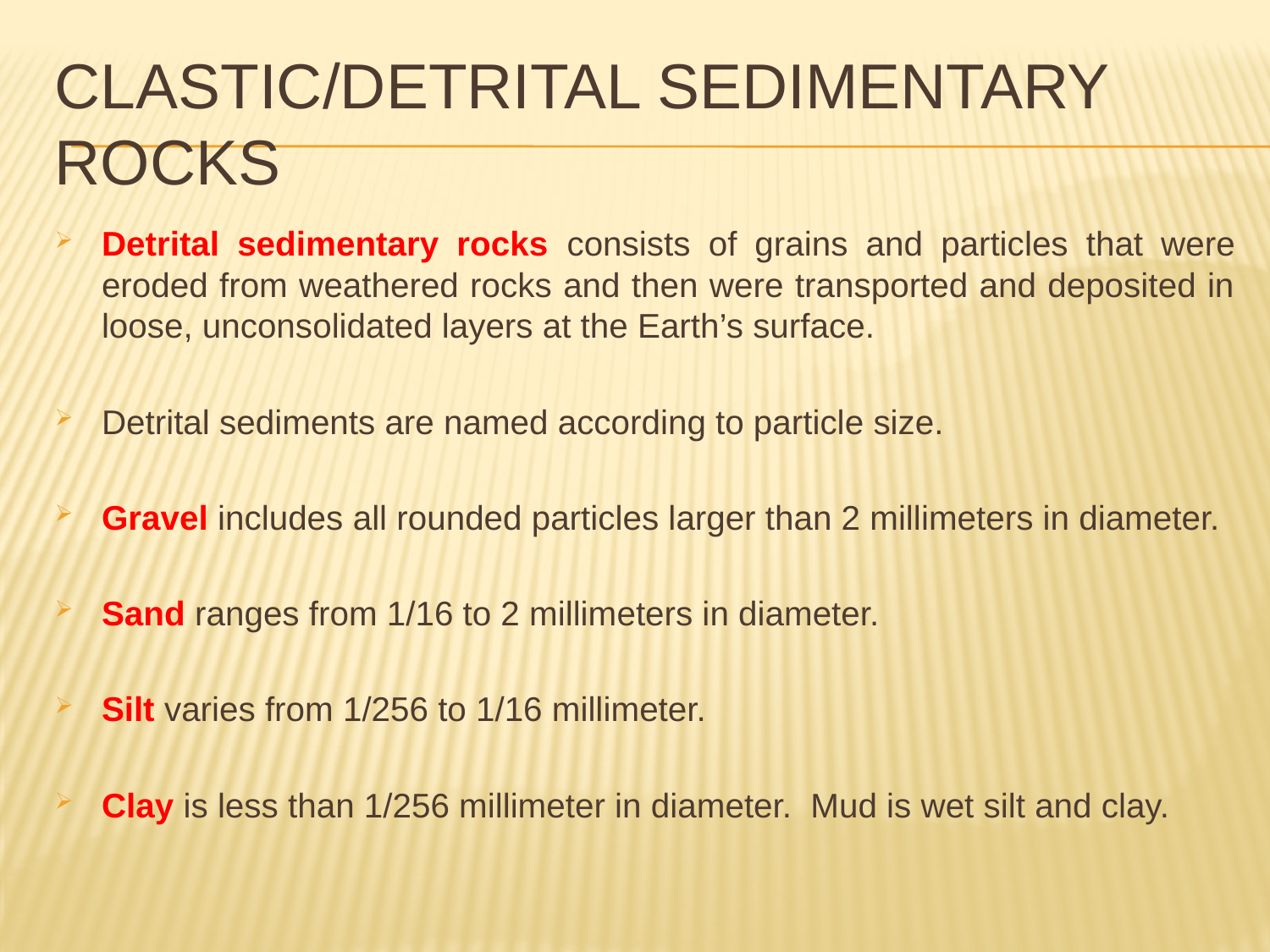

# Clastic/Detrital sedimentary rocks
Detrital sedimentary rocks consists of grains and particles that were eroded from weathered rocks and then were transported and deposited in loose, unconsolidated layers at the Earth’s surface.

Detrital sediments are named according to particle size.

Gravel includes all rounded particles larger than 2 millimeters in diameter.

Sand ranges from 1/16 to 2 millimeters in diameter.

Silt varies from 1/256 to 1/16 millimeter.

Clay is less than 1/256 millimeter in diameter.  Mud is wet silt and clay.